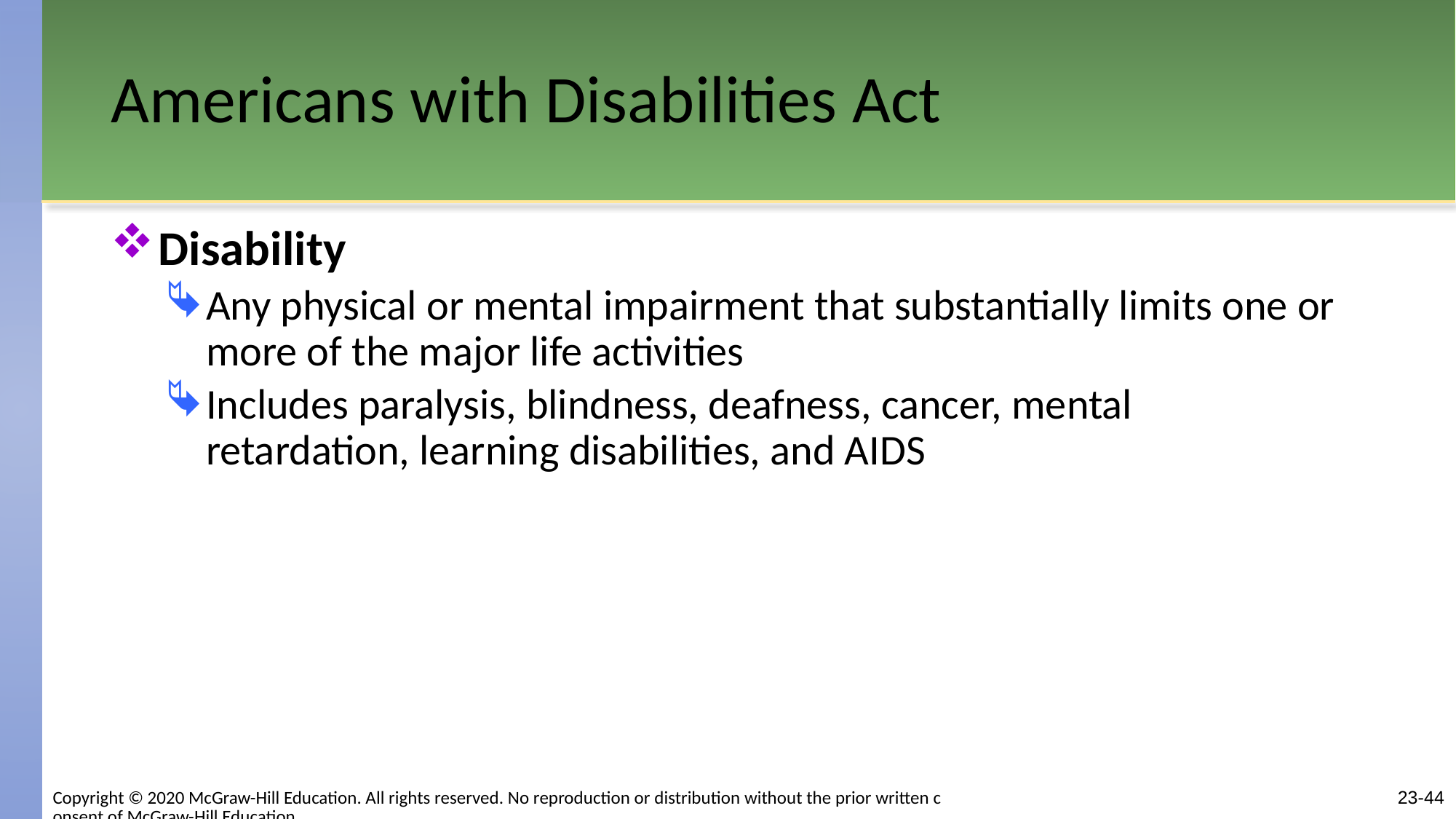

# Americans with Disabilities Act
Disability
Any physical or mental impairment that substantially limits one or more of the major life activities
Includes paralysis, blindness, deafness, cancer, mental retardation, learning disabilities, and AIDS

Copyright © 2020 McGraw-Hill Education. All rights reserved. No reproduction or distribution without the prior written consent of McGraw-Hill Education.
23-44